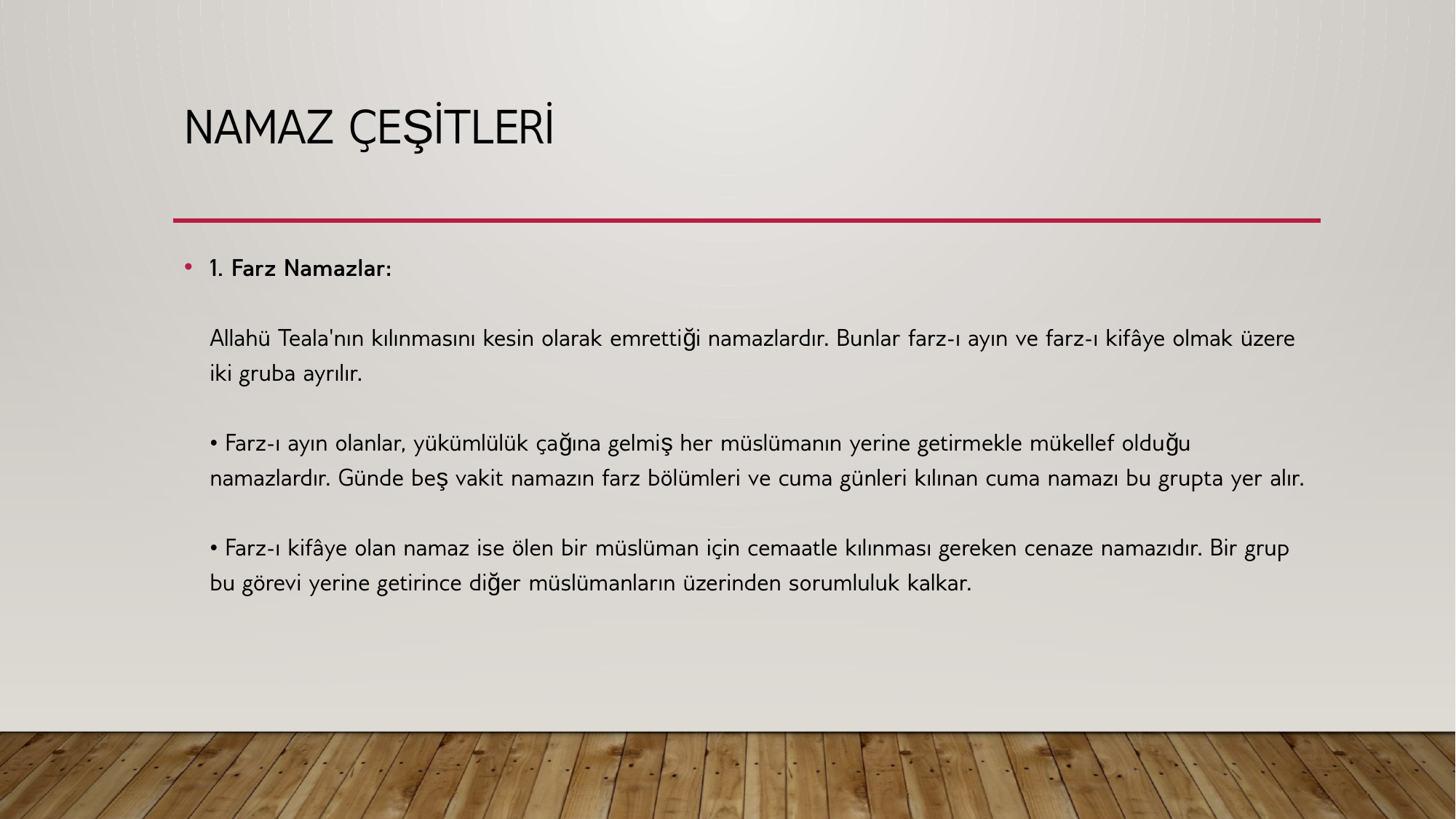

# NAMAZ ÇEŞİTLERİ
1. Farz Namazlar:
Allahü Teala'nın kılınmasını kesin olarak emrettiği namazlardır. Bunlar farz-ı ayın ve farz-ı kifâye olmak üzere iki gruba ayrılır.
• Farz-ı ayın olanlar, yükümlülük çağına gelmiş her müslümanın yerine getirmekle mükellef olduğu namazlardır. Günde beş vakit namazın farz bölümleri ve cuma günleri kılınan cuma namazı bu grupta yer alır.
• Farz-ı kifâye olan namaz ise ölen bir müslüman için cemaatle kılınması gereken cenaze namazıdır. Bir grup bu görevi yerine getirince diğer müslümanların üzerinden sorumluluk kalkar.